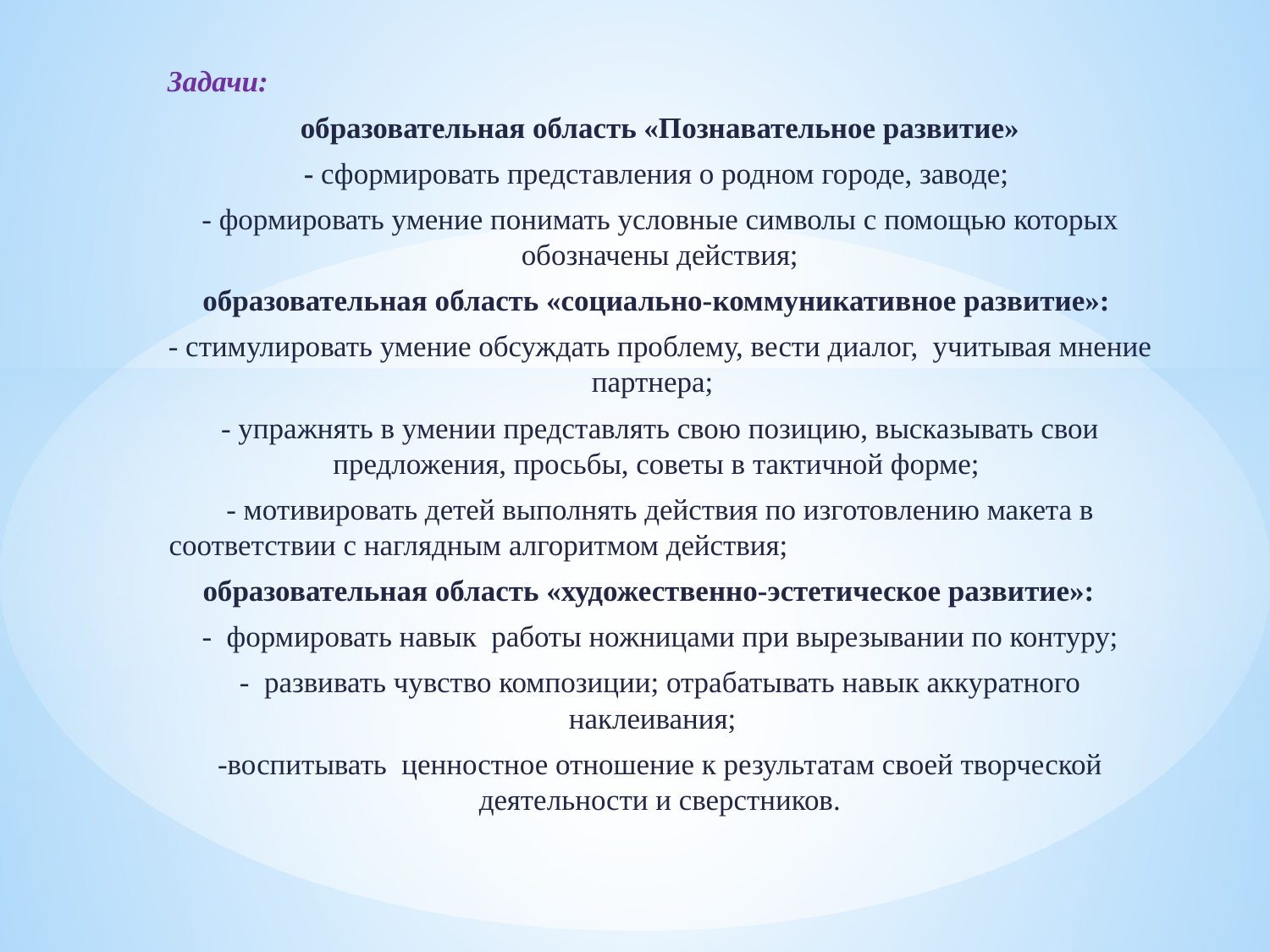

Задачи:
образовательная область «Познавательное развитие»
- сформировать представления о родном городе, заводе;
- формировать умение понимать условные символы с помощью которых обозначены действия;
образовательная область «социально-коммуникативное развитие»:
- стимулировать умение обсуждать проблему, вести диалог,  учитывая мнение партнера;
- упражнять в умении представлять свою позицию, высказывать свои предложения, просьбы, советы в тактичной форме;
- мотивировать детей выполнять действия по изготовлению макета в соответствии с наглядным алгоритмом действия;
образовательная область «художественно-эстетическое развитие»:
-  формировать навык  работы ножницами при вырезывании по контуру;
-  развивать чувство композиции; отрабатывать навык аккуратного наклеивания;
-воспитывать  ценностное отношение к результатам своей творческой деятельности и сверстников.